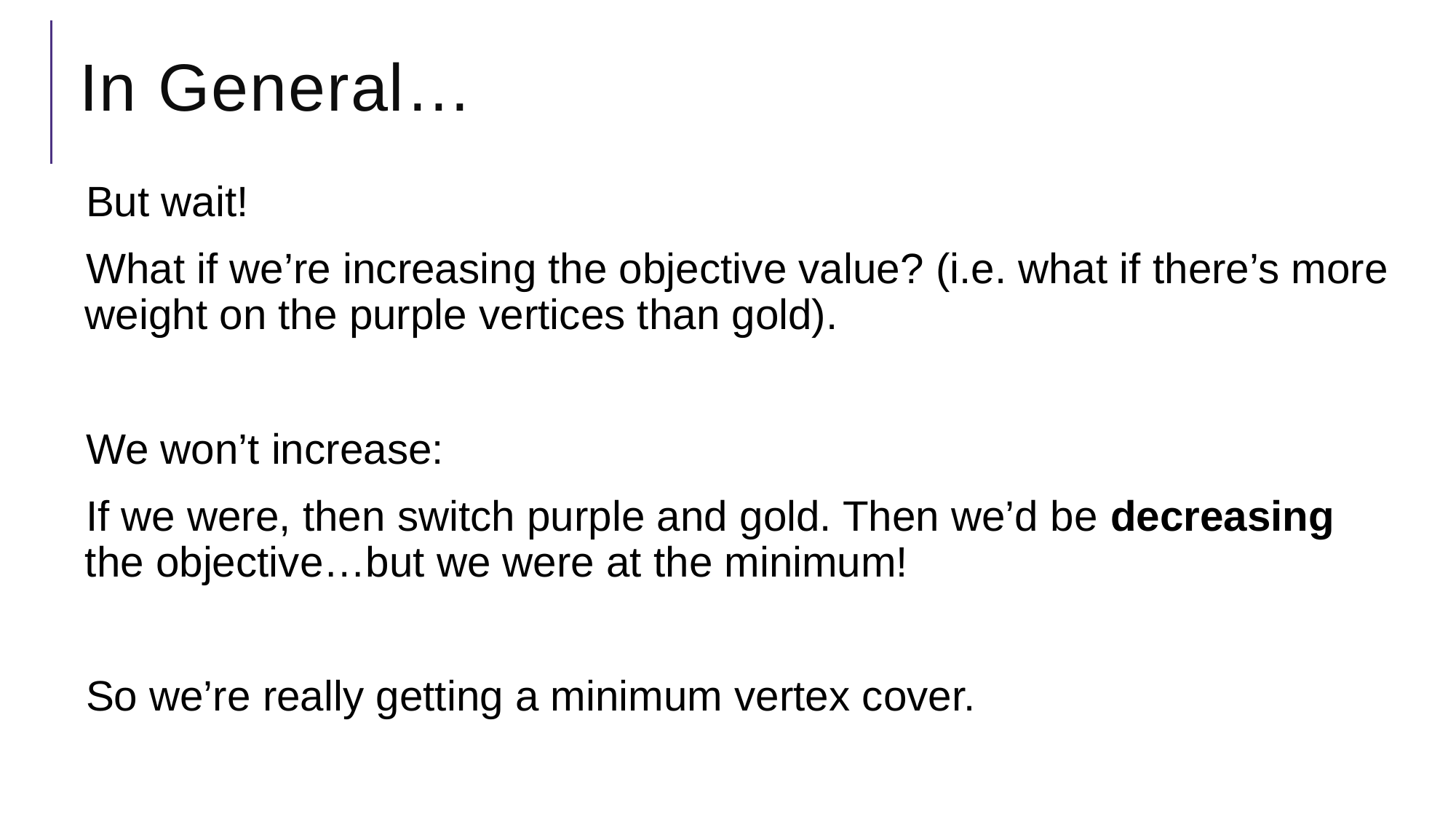

# In General…
But wait!
What if we’re increasing the objective value? (i.e. what if there’s more weight on the purple vertices than gold).

We won’t increase:
If we were, then switch purple and gold. Then we’d be decreasing the objective…but we were at the minimum!

So we’re really getting a minimum vertex cover.